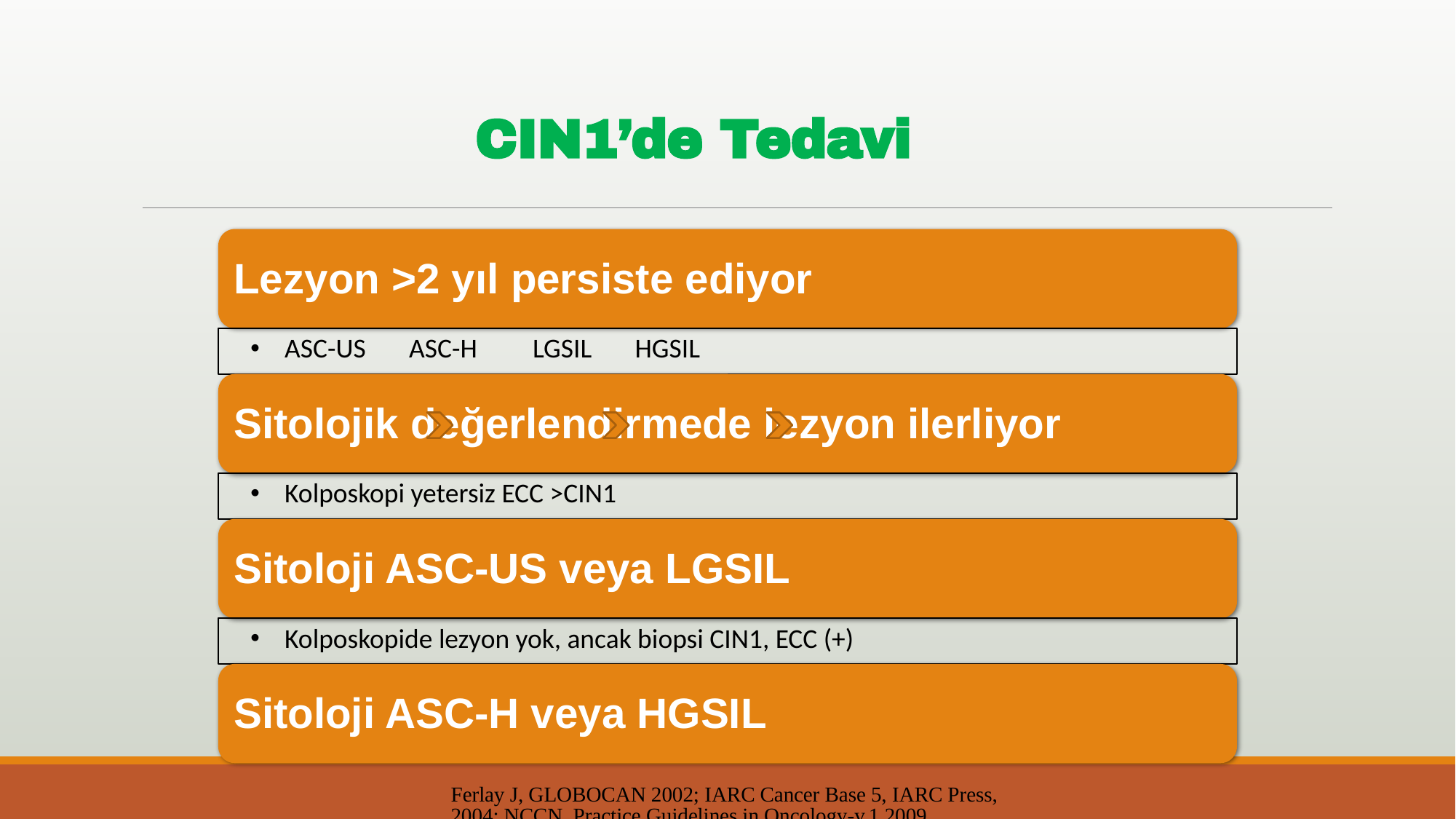

# CIN1’de Tedavi
Lezyon >2 yıl persiste ediyor
Sitolojik değerlendirmede lezyon ilerliyor
ASC-US       ASC-H         LGSIL       HGSIL
Sitoloji ASC-US veya LGSIL
Kolposkopi yetersiz ECC >CIN1
Sitoloji ASC-H veya HGSIL
Kolposkopide lezyon yok, ancak biopsi CIN1, ECC (+)

Ferlay J, GLOBOCAN 2002; IARC Cancer Base 5, IARC Press, 2004; NCCN, Practice Guidelines in Oncology-v.1.2009